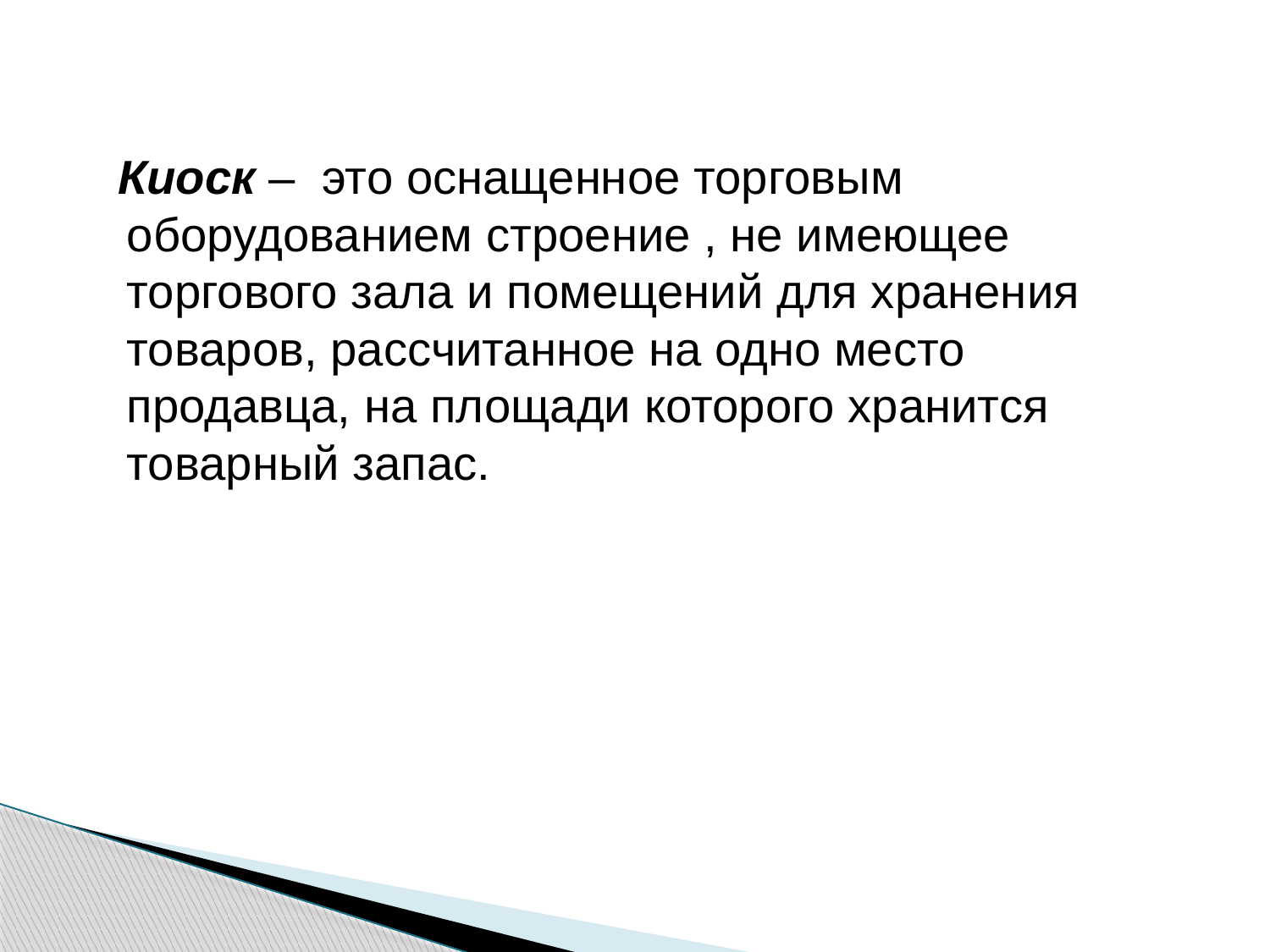

Киоск –  это оснащенное торговым  оборудованием строение , не имеющее  торгового зала и помещений для хранения  товаров, рассчитанное на одно место продавца, на площади которого хранится товарный запас.